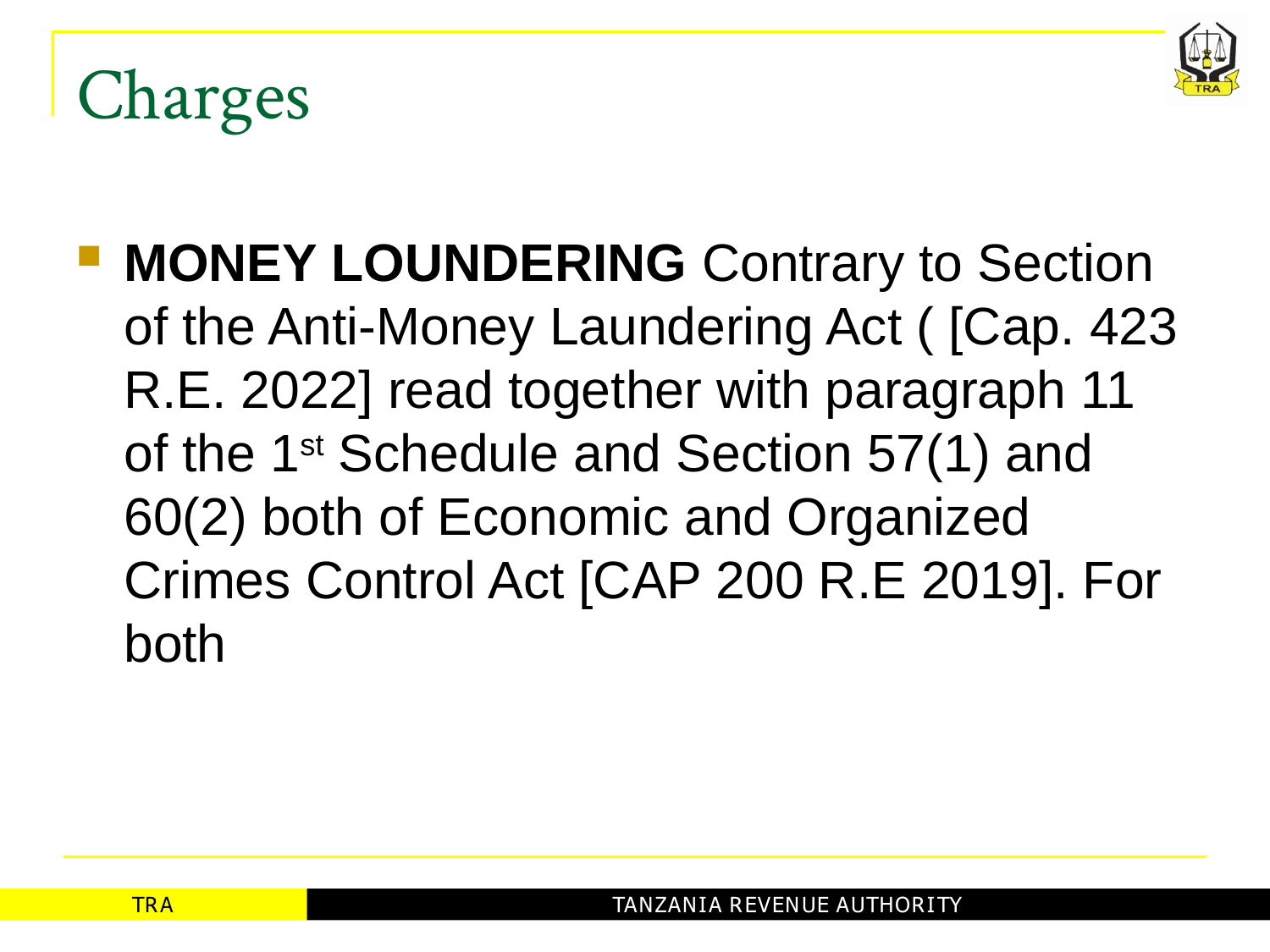

# Charges
MONEY LOUNDERING Contrary to Section of the Anti-Money Laundering Act ( [Cap. 423 R.E. 2022] read together with paragraph 11 of the 1st Schedule and Section 57(1) and 60(2) both of Economic and Organized Crimes Control Act [CAP 200 R.E 2019]. For both